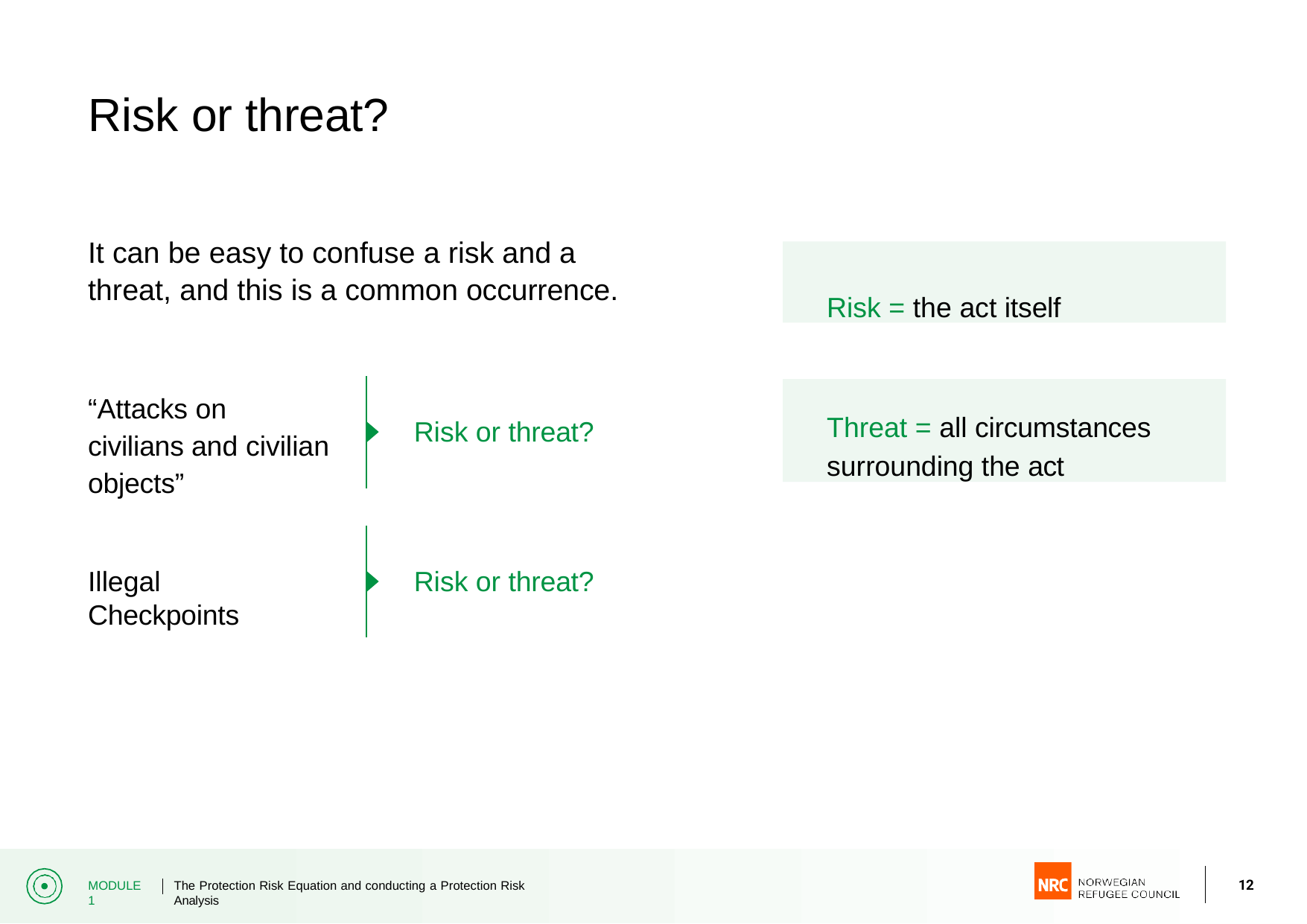

# Risk or threat?
It can be easy to confuse a risk and a threat, and this is a common occurrence.

Risk = the act itself

Threat = all circumstances surrounding the act
“Attacks on civilians and civilian objects”
Risk or threat?

Illegal Checkpoints
Risk or threat?
12
MODULE 1
The Protection Risk Equation and conducting a Protection Risk Analysis